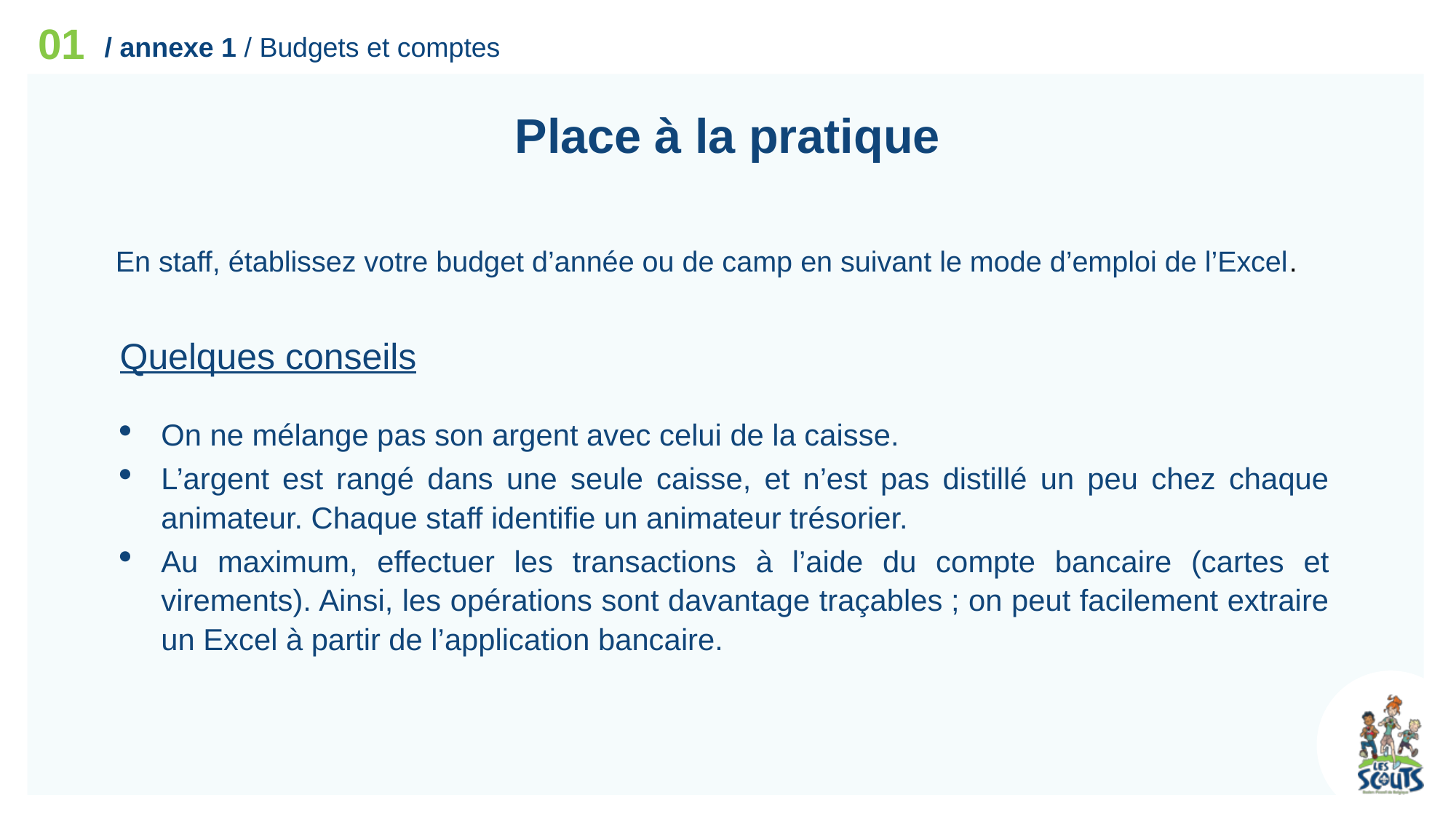

01
/ annexe 1 / Budgets et comptes
Place à la pratique
En staff, établissez votre budget d’année ou de camp en suivant le mode d’emploi de l’Excel.

Quelques conseils
On ne mélange pas son argent avec celui de la caisse.
L’argent est rangé dans une seule caisse, et n’est pas distillé un peu chez chaque animateur. Chaque staff identifie un animateur trésorier.
Au maximum, effectuer les transactions à l’aide du compte bancaire (cartes et virements). Ainsi, les opérations sont davantage traçables ; on peut facilement extraire un Excel à partir de l’application bancaire.